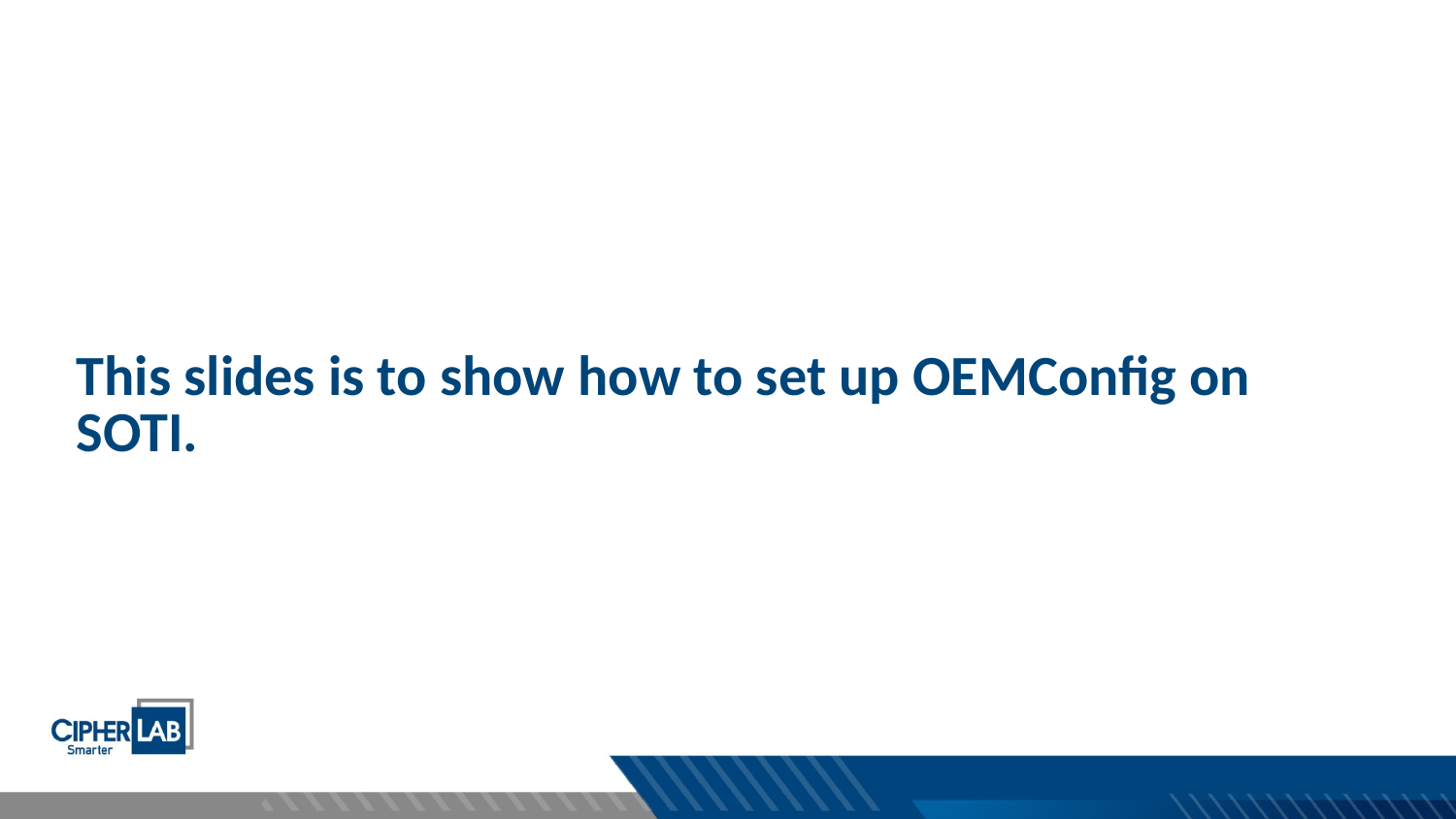

# This slides is to show how to set up OEMConfig on SOTI.